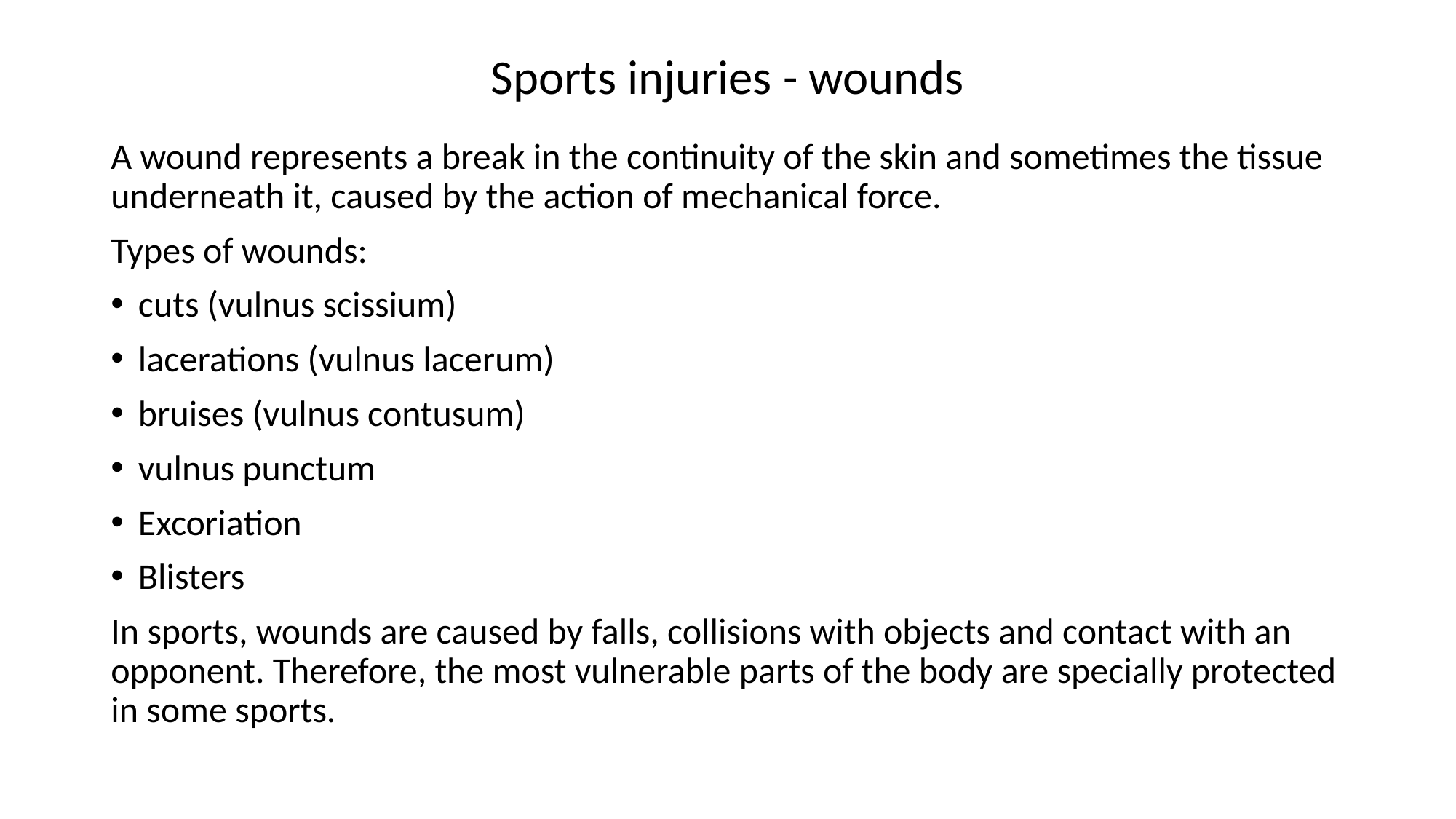

# Sports injuries - wounds
A wound represents a break in the continuity of the skin and sometimes the tissue underneath it, caused by the action of mechanical force.
Types of wounds:
cuts (vulnus scissium)
lacerations (vulnus lacerum)
bruises (vulnus contusum)
vulnus punctum
Excoriation
Blisters
In sports, wounds are caused by falls, collisions with objects and contact with an opponent. Therefore, the most vulnerable parts of the body are specially protected in some sports.